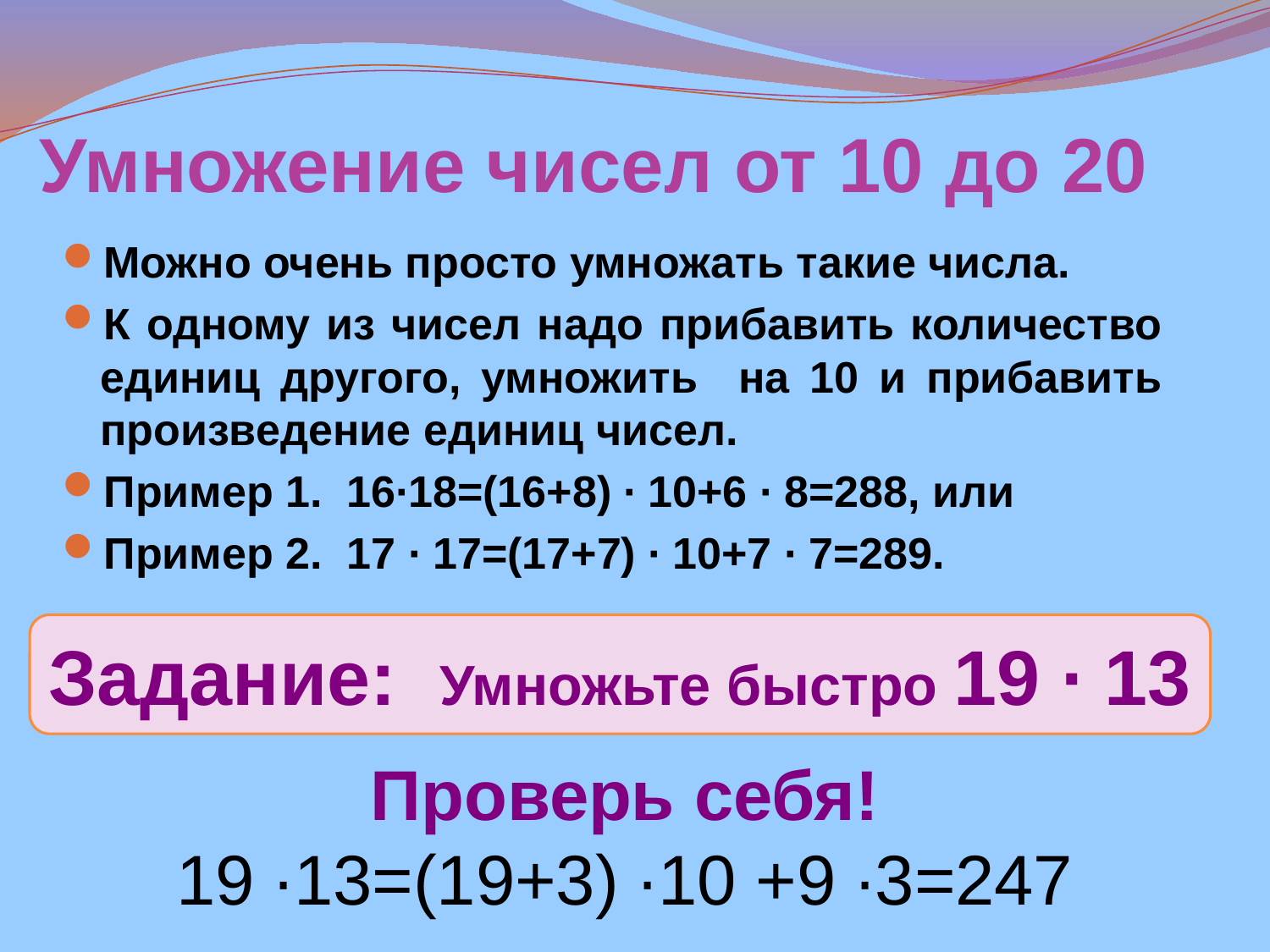

# Умножение чисел от 10 до 20
Можно очень просто умножать такие числа.
К одному из чисел надо прибавить количество единиц другого, умножить  на 10 и прибавить произведение единиц чисел.
Пример 1.  16∙18=(16+8) ∙ 10+6 ∙ 8=288, или
Пример 2.  17 ∙ 17=(17+7) ∙ 10+7 ∙ 7=289.
Задание:  Умножьте быстро 19 ∙ 13
Проверь себя!
19 ∙13=(19+3) ∙10 +9 ∙3=247